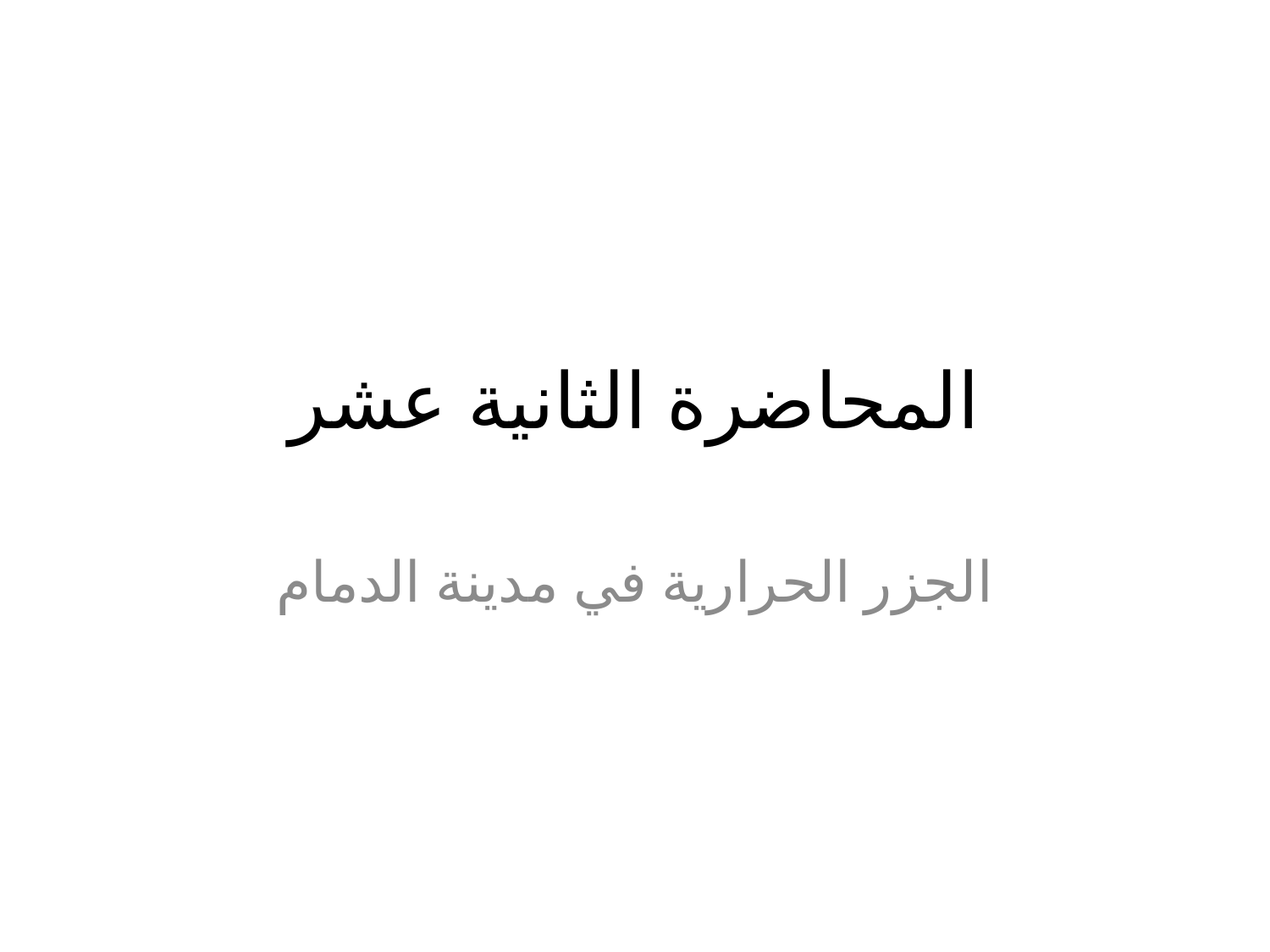

# المحاضرة الثانية عشر
الجزر الحرارية في مدينة الدمام